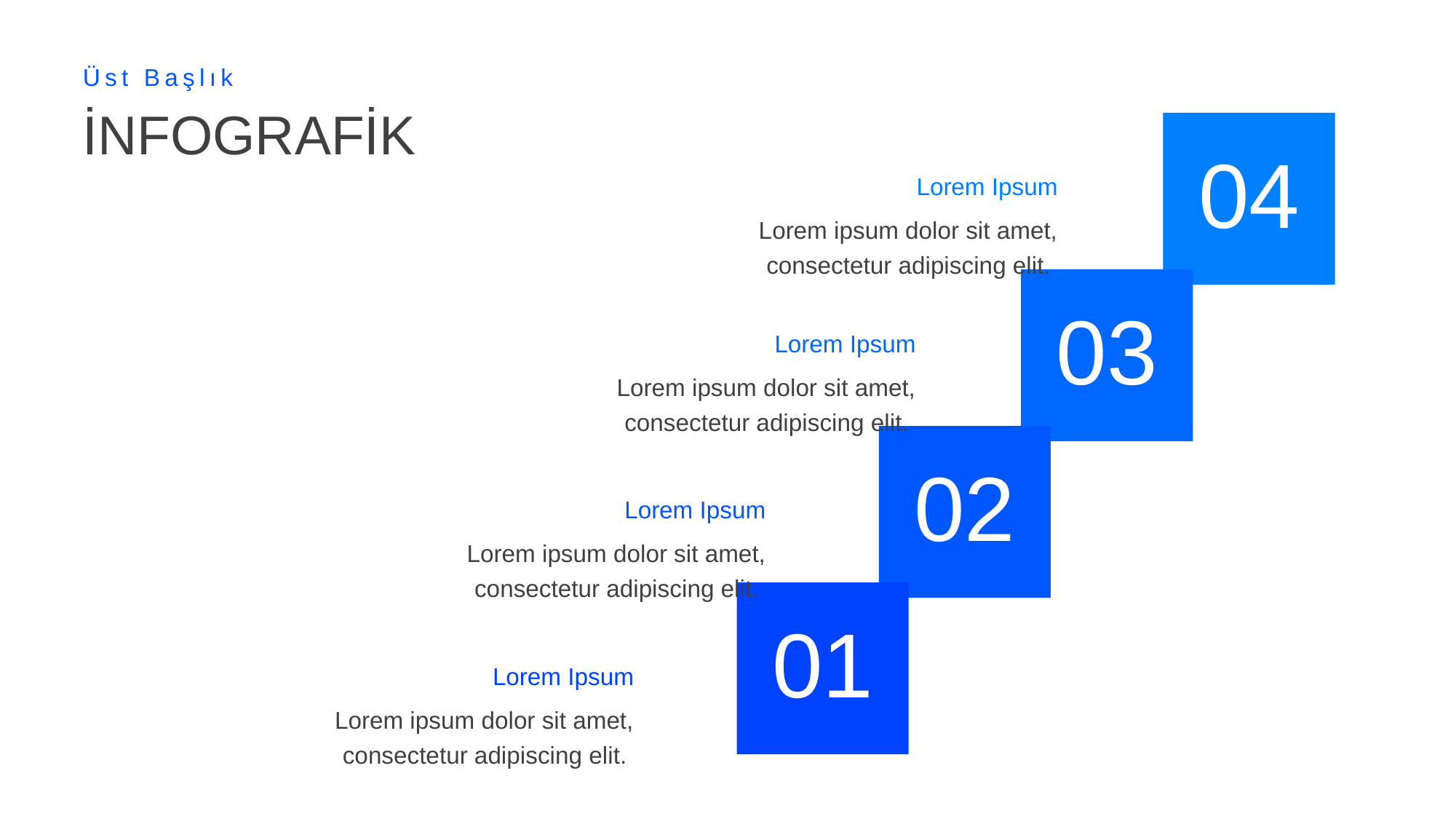

Üst Başlık
# İNFOGRAFİK
04
Lorem Ipsum
Lorem ipsum dolor sit amet, consectetur adipiscing elit.
03
Lorem Ipsum
Lorem ipsum dolor sit amet, consectetur adipiscing elit.
02
Lorem Ipsum
Lorem ipsum dolor sit amet, consectetur adipiscing elit.
01
Lorem Ipsum
Lorem ipsum dolor sit amet, consectetur adipiscing elit.